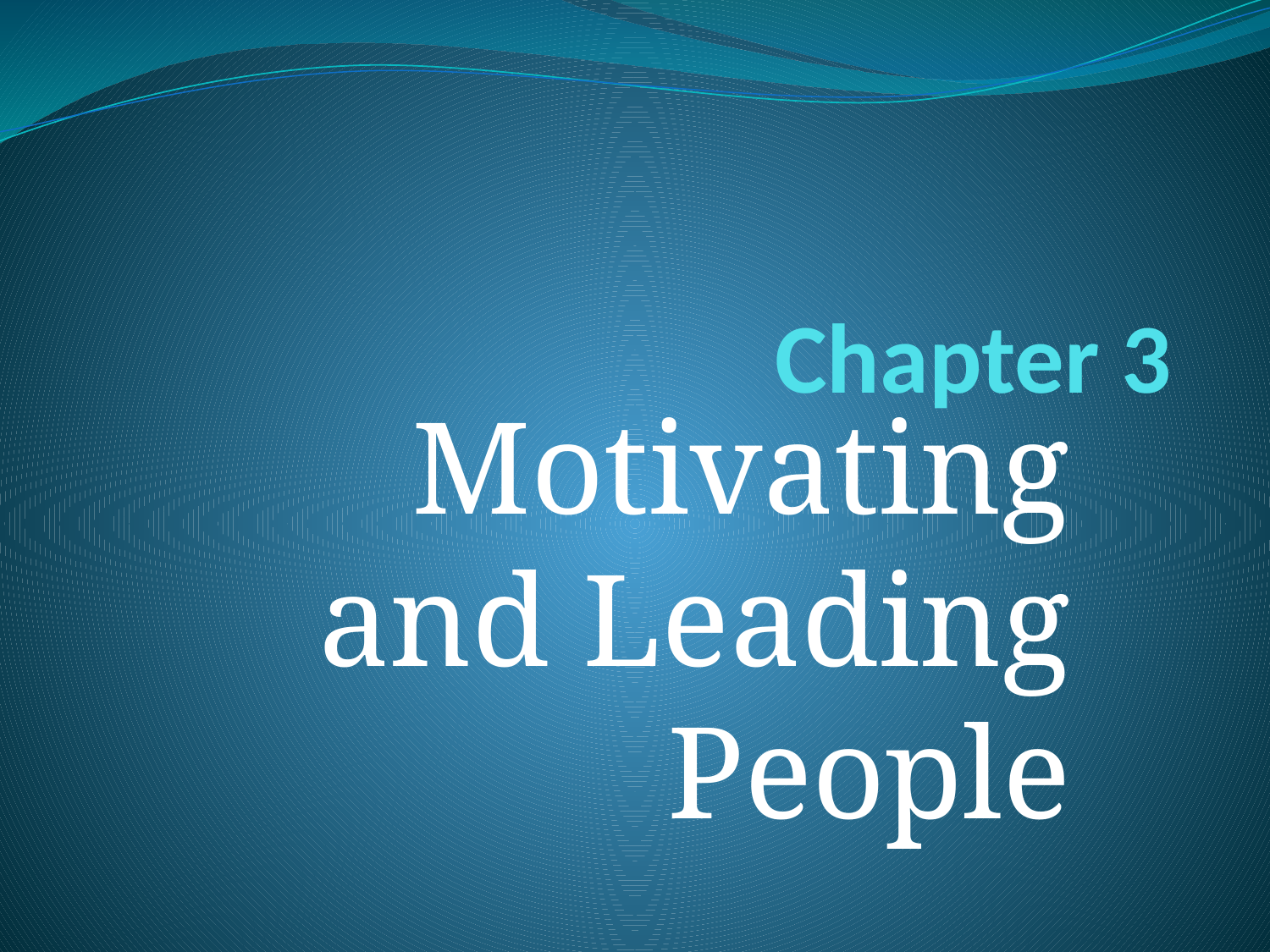

# Chapter 3
Motivating and Leading People